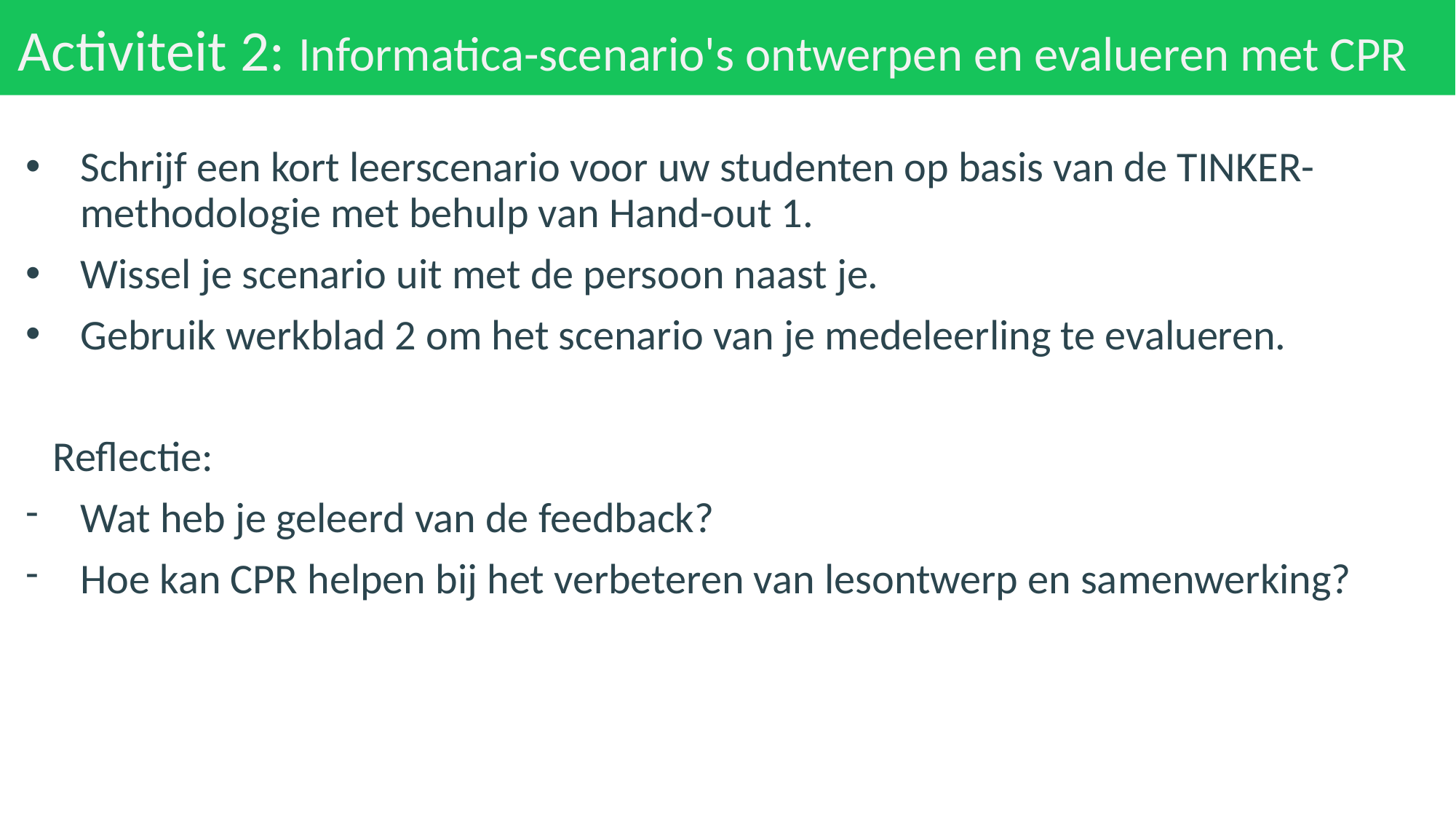

# Activiteit 2: Informatica-scenario's ontwerpen en evalueren met CPR
Schrijf een kort leerscenario voor uw studenten op basis van de TINKER-methodologie met behulp van Hand-out 1.
Wissel je scenario uit met de persoon naast je.
Gebruik werkblad 2 om het scenario van je medeleerling te evalueren.

Reflectie:
Wat heb je geleerd van de feedback?
Hoe kan CPR helpen bij het verbeteren van lesontwerp en samenwerking?